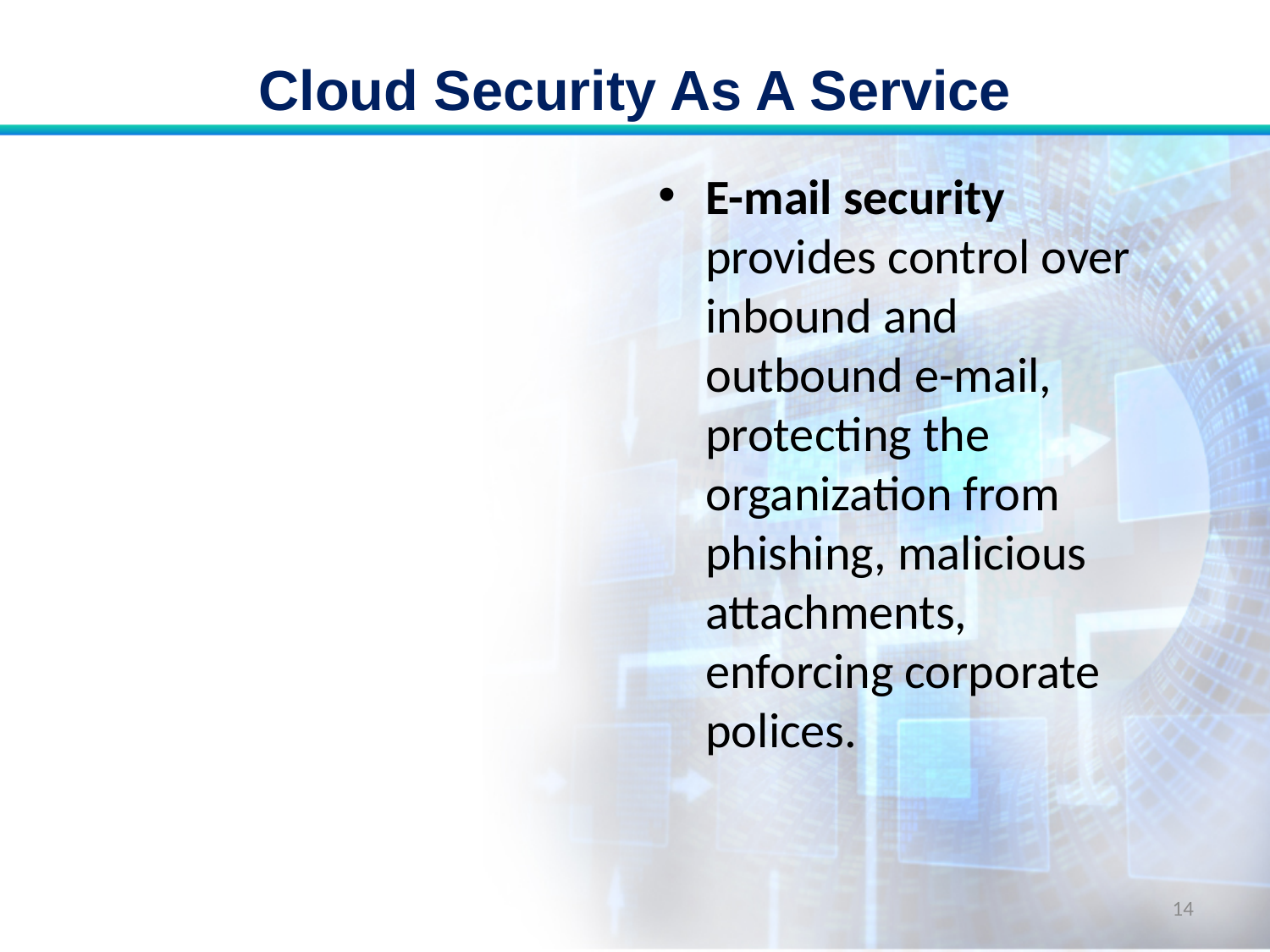

# Cloud Security As A Service
E-mail security provides control over inbound and outbound e-mail, protecting the organization from phishing, malicious attachments, enforcing corporate polices.
14